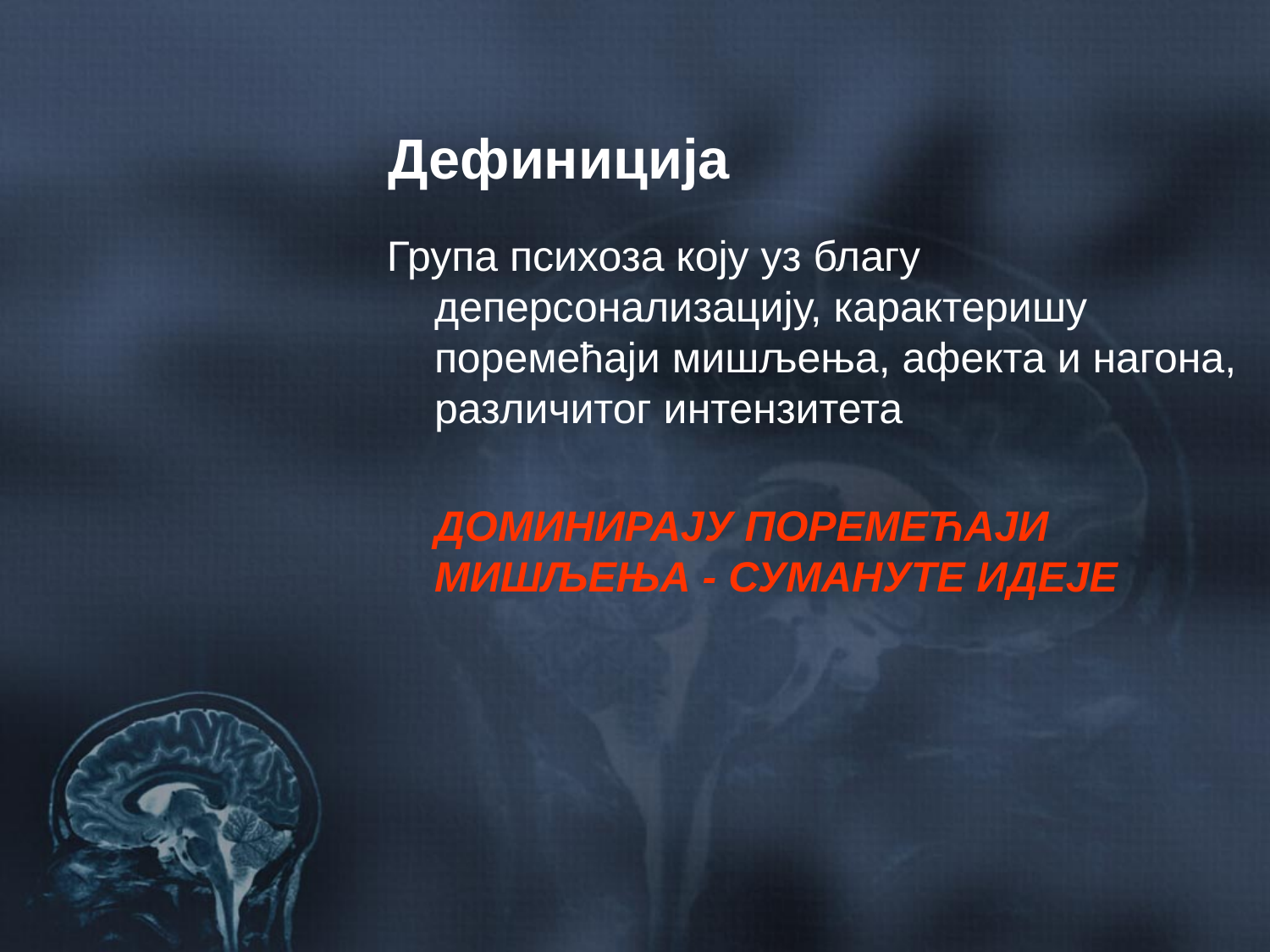

# Дефиниција
Група психоза коју уз благу деперсонализацију, карактеришу поремећаји мишљења, афекта и нагона, различитог интензитета

	ДОМИНИРАЈУ ПОРЕМЕЋАЈИ МИШЉЕЊА - СУМАНУТЕ ИДЕЈЕ